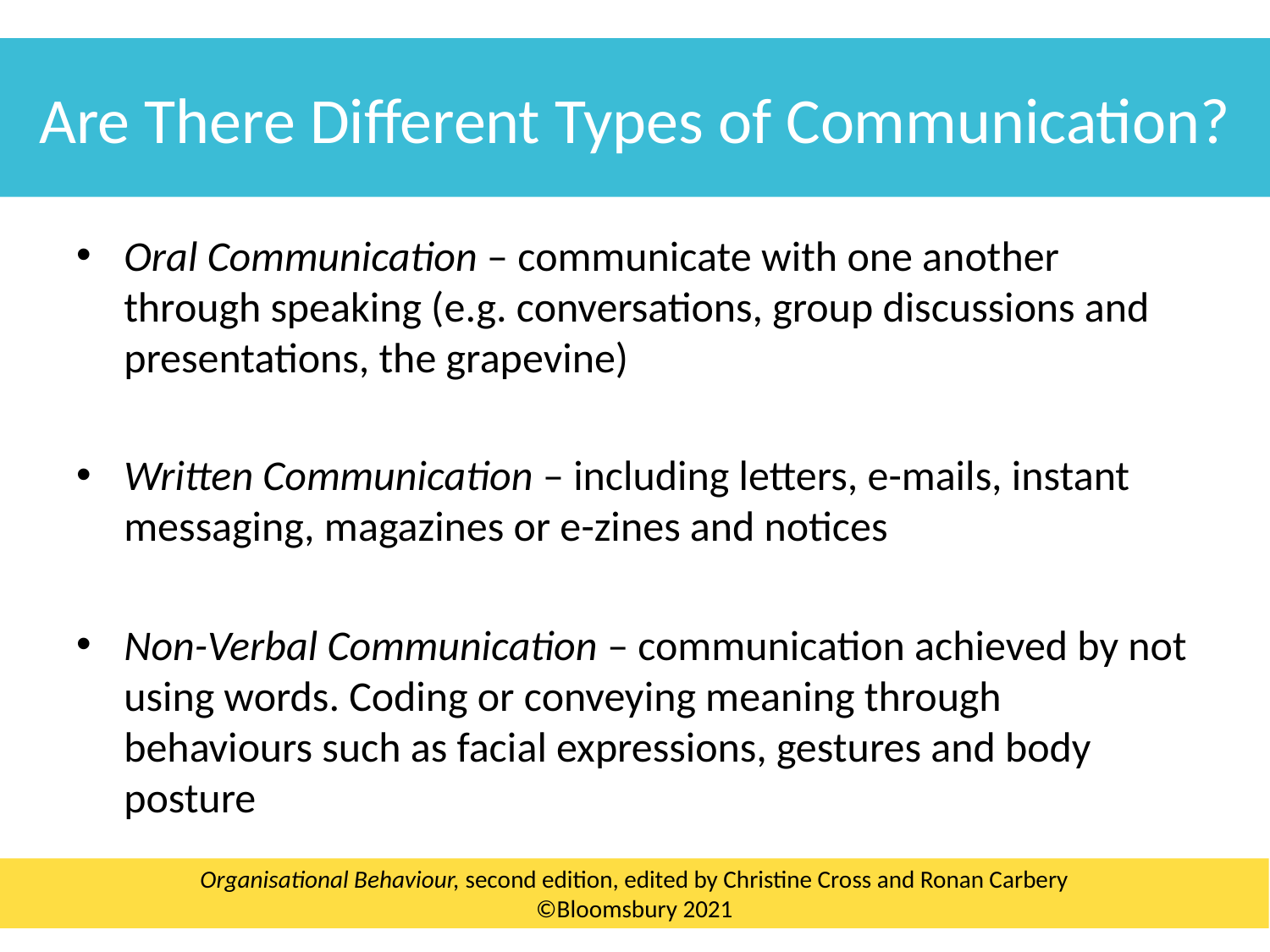

Are There Different Types of Communication?
Oral Communication – communicate with one another through speaking (e.g. conversations, group discussions and presentations, the grapevine)

Written Communication – including letters, e-mails, instant messaging, magazines or e-zines and notices

Non-Verbal Communication – communication achieved by not using words. Coding or conveying meaning through behaviours such as facial expressions, gestures and body posture